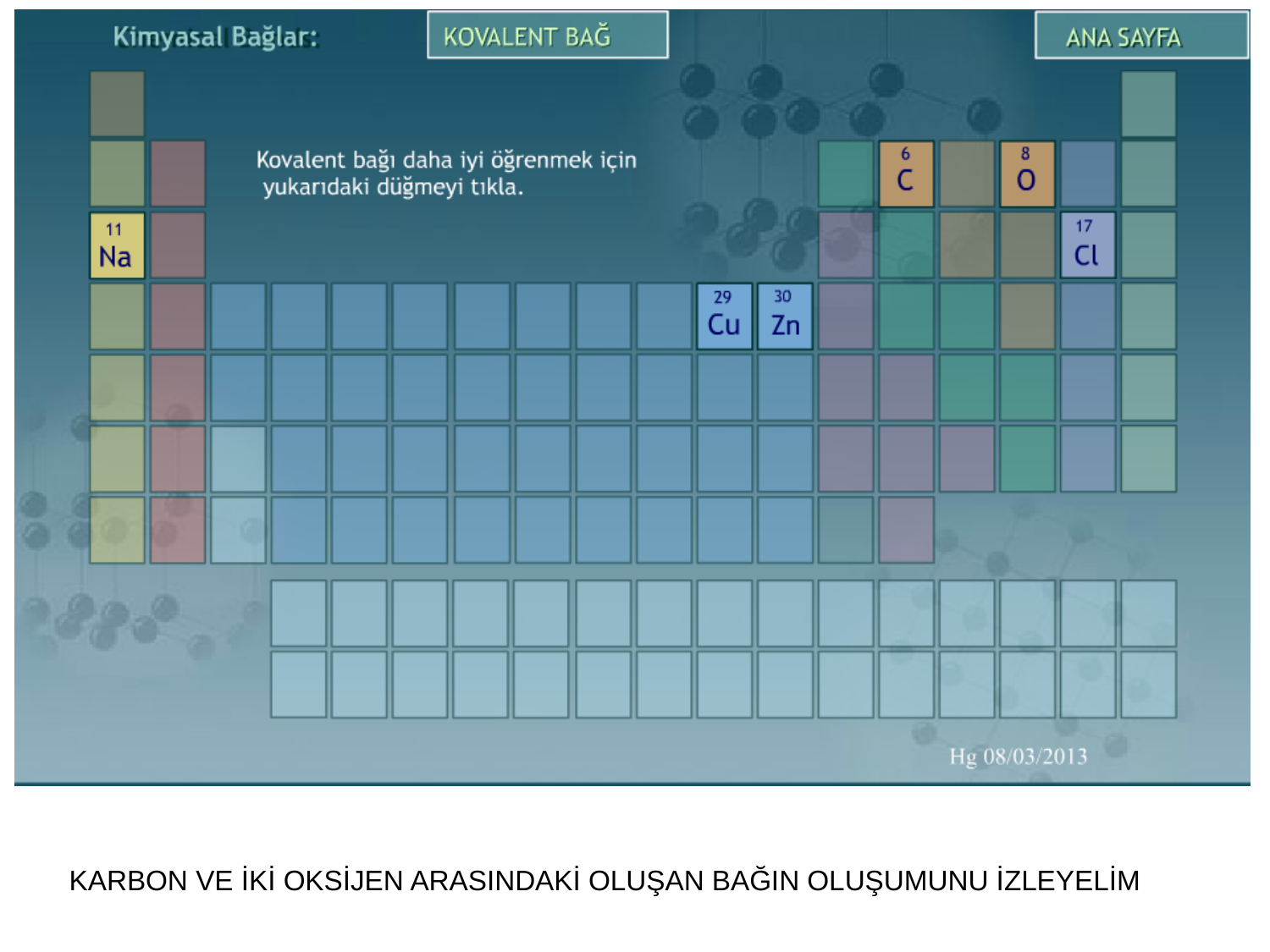

KARBON VE İKİ OKSİJEN ARASINDAKİ OLUŞAN BAĞIN OLUŞUMUNU İZLEYELİM